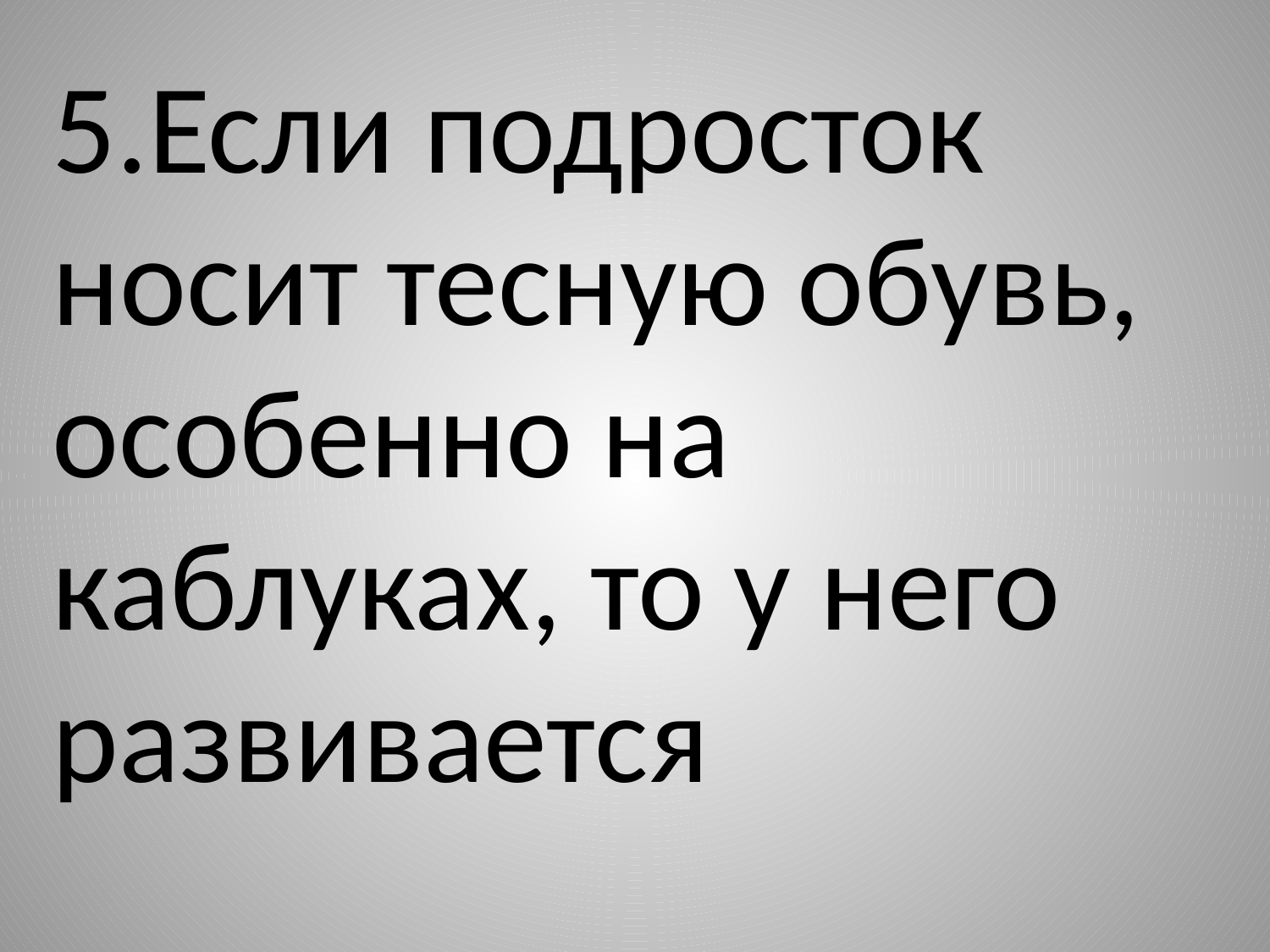

5.Если подросток носит тесную обувь, особенно на каблуках, то у него развивается